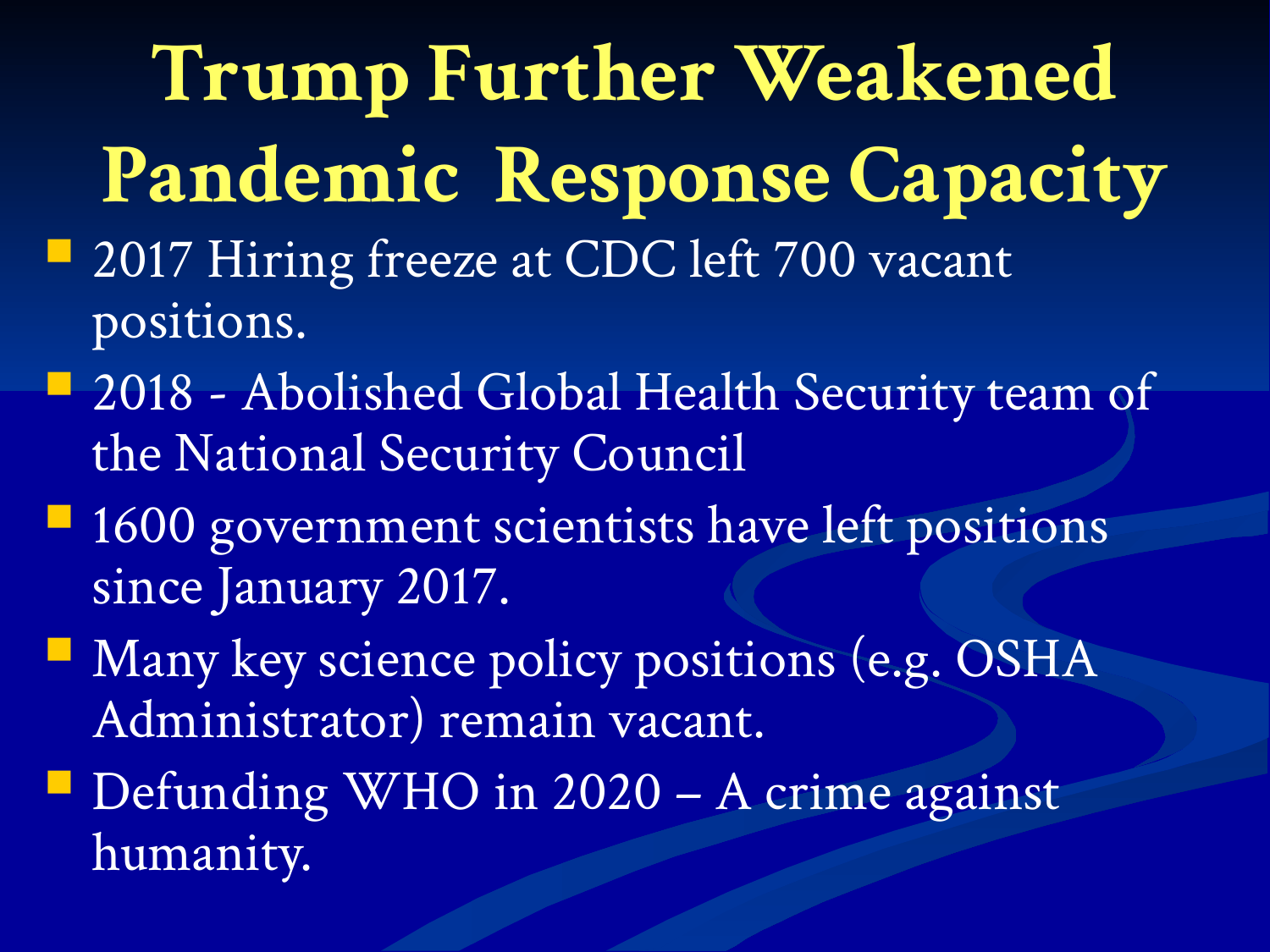

# Trump Further Weakened Pandemic  Response Capacity
2017 Hiring freeze at CDC left 700 vacant positions.
2018 - Abolished Global Health Security team of the National Security Council
1600 government scientists have left positions since January 2017.
Many key science policy positions (e.g. OSHA Administrator) remain vacant.
Defunding WHO in 2020 – A crime against humanity.